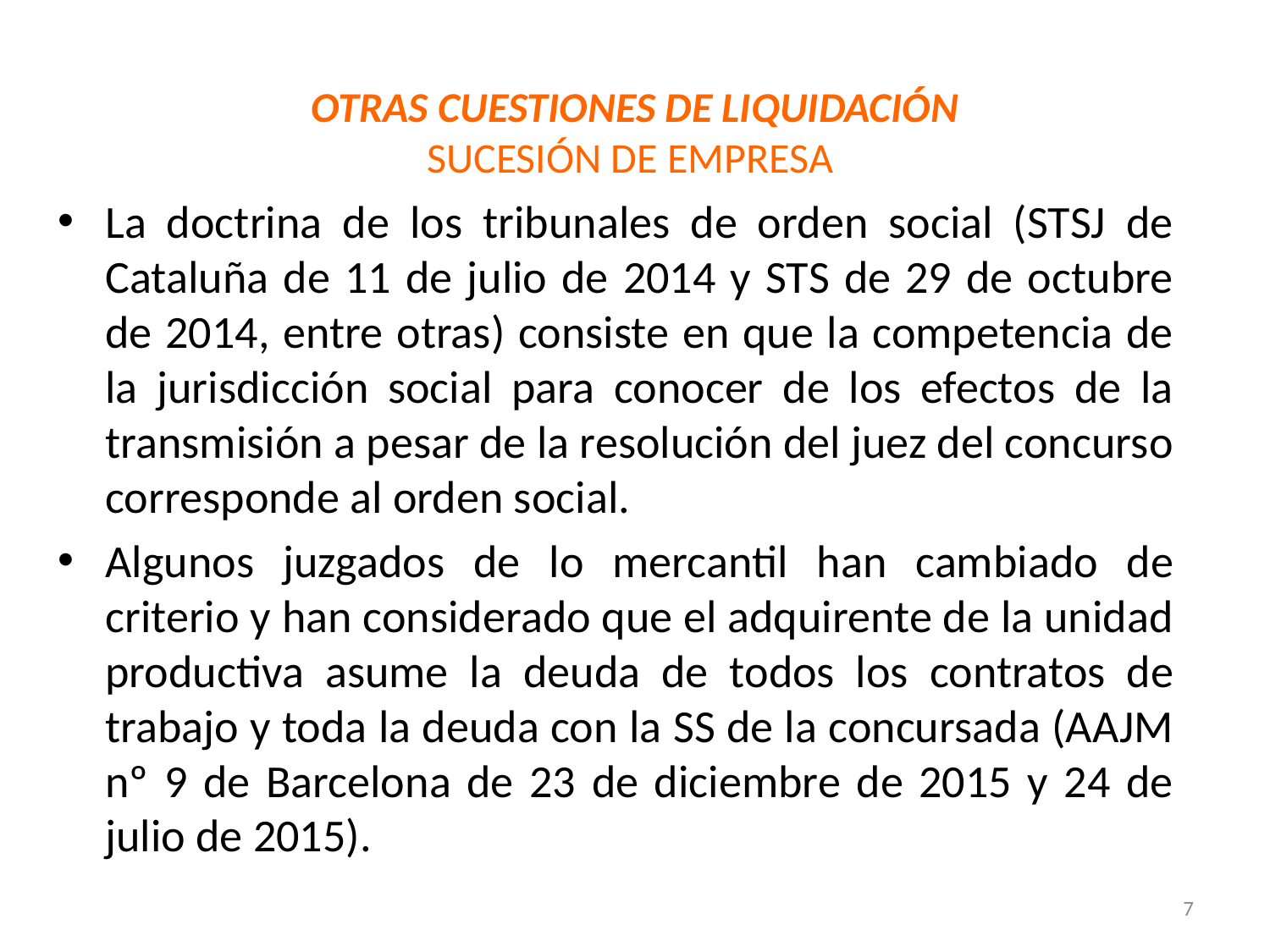

# OTRAS CUESTIONES DE LIQUIDACIÓN SUCESIÓN DE EMPRESA
La doctrina de los tribunales de orden social (STSJ de Cataluña de 11 de julio de 2014 y STS de 29 de octubre de 2014, entre otras) consiste en que la competencia de la jurisdicción social para conocer de los efectos de la transmisión a pesar de la resolución del juez del concurso corresponde al orden social.
Algunos juzgados de lo mercantil han cambiado de criterio y han considerado que el adquirente de la unidad productiva asume la deuda de todos los contratos de trabajo y toda la deuda con la SS de la concursada (AAJM nº 9 de Barcelona de 23 de diciembre de 2015 y 24 de julio de 2015).

7